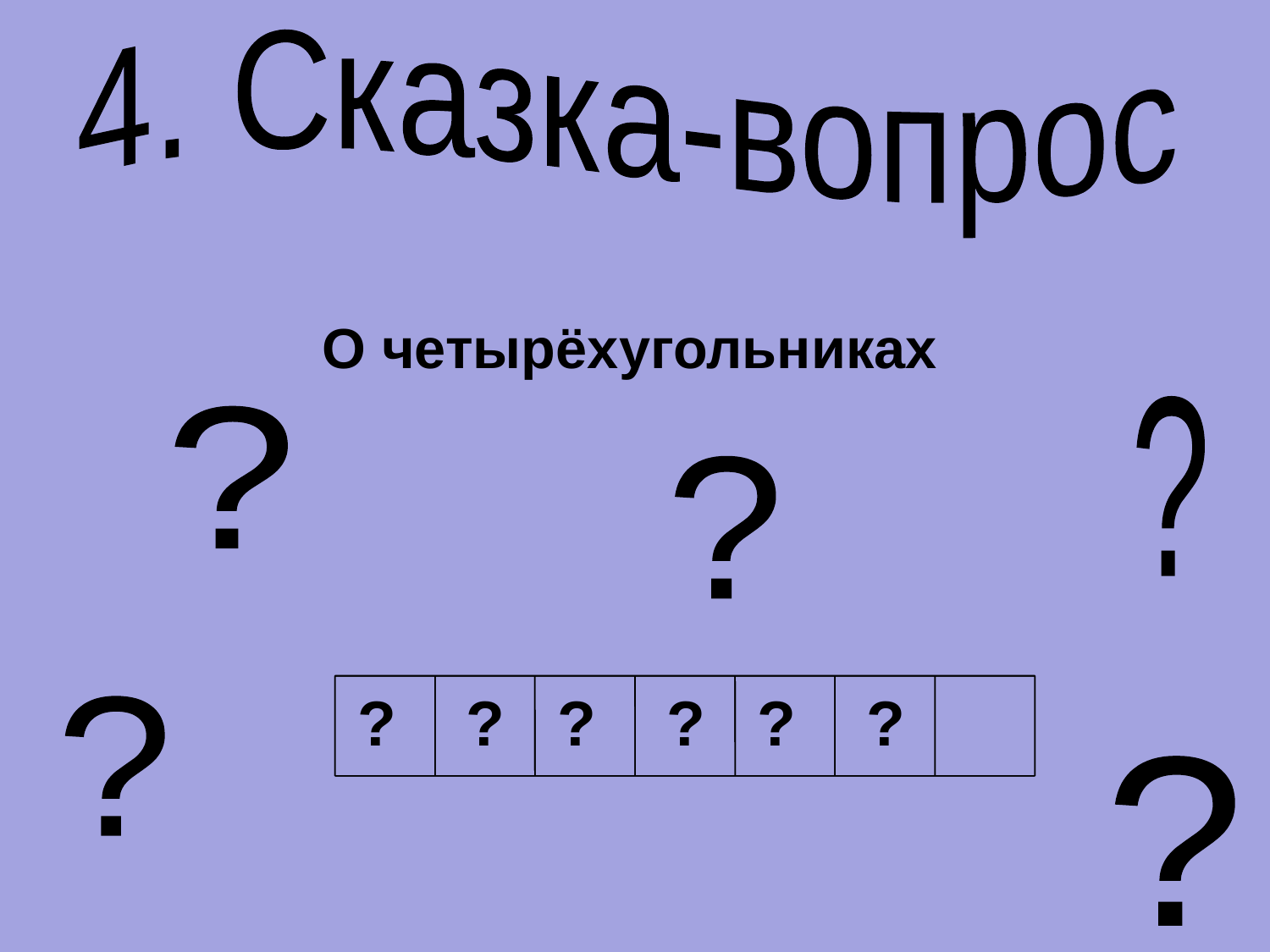

4. Сказка-вопрос
О четырёхугольниках
?
?
?

?    ?   ?    ?   ?    ?

?
?